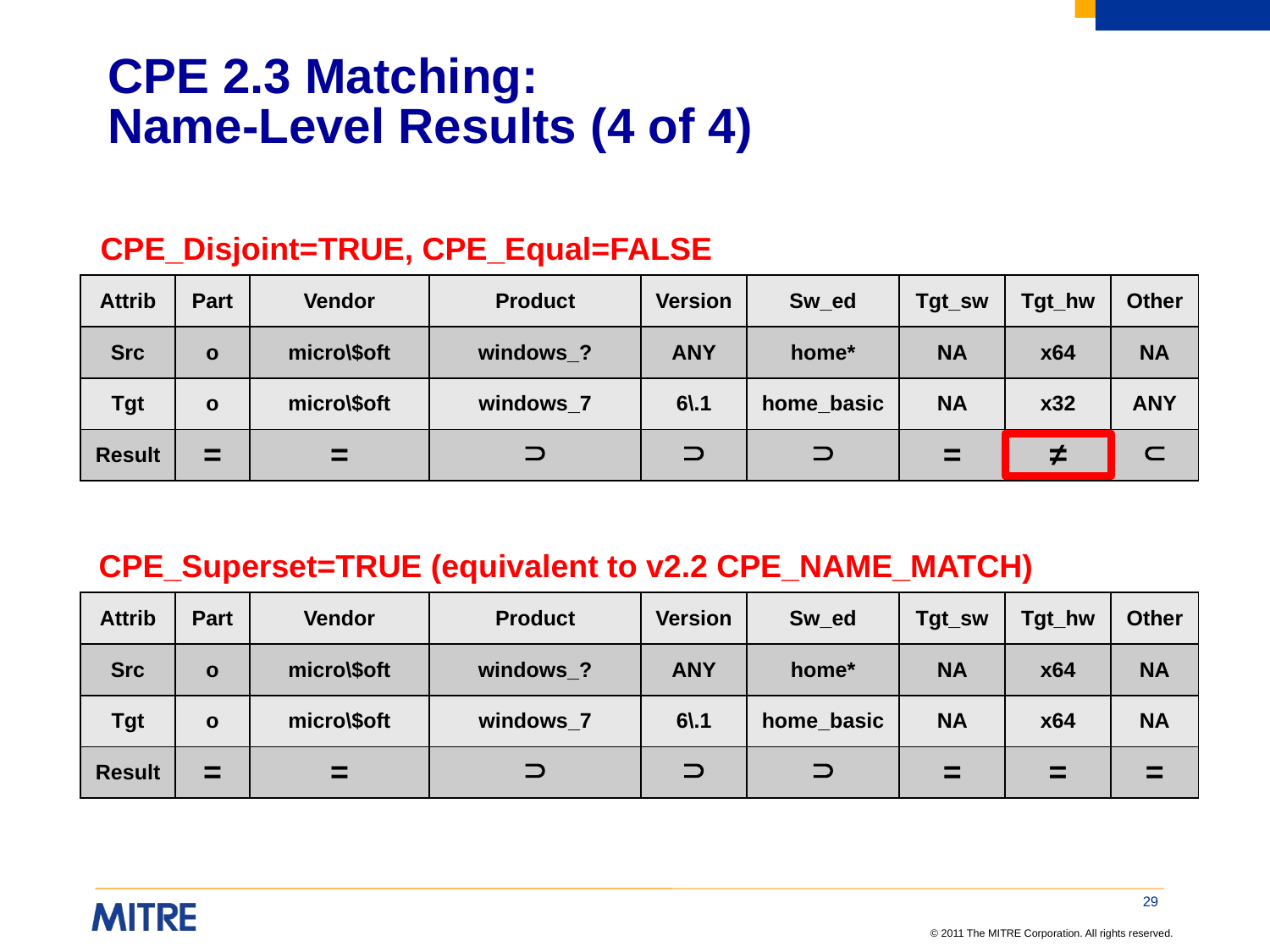

# CPE 2.3 Matching: Name-Level Results (4 of 4)
CPE_Disjoint=TRUE, CPE_Equal=FALSE
| Attrib | Part | Vendor | Product | Version | Sw\_ed | Tgt\_sw | Tgt\_hw | Other |
| --- | --- | --- | --- | --- | --- | --- | --- | --- |
| Src | o | micro\$oft | windows\_? | ANY | home\* | NA | x64 | NA |
| Tgt | o | micro\$oft | windows\_7 | 6\.1 | home\_basic | NA | x32 | ANY |
| Result | = | = | ⊃ | ⊃ | ⊃ | = | ≠ | ⊂ |

CPE_Superset=TRUE (equivalent to v2.2 CPE_NAME_MATCH)
| Attrib | Part | Vendor | Product | Version | Sw\_ed | Tgt\_sw | Tgt\_hw | Other |
| --- | --- | --- | --- | --- | --- | --- | --- | --- |
| Src | o | micro\$oft | windows\_? | ANY | home\* | NA | x64 | NA |
| Tgt | o | micro\$oft | windows\_7 | 6\.1 | home\_basic | NA | x64 | NA |
| Result | = | = | ⊃ | ⊃ | ⊃ | = | = | = |
29